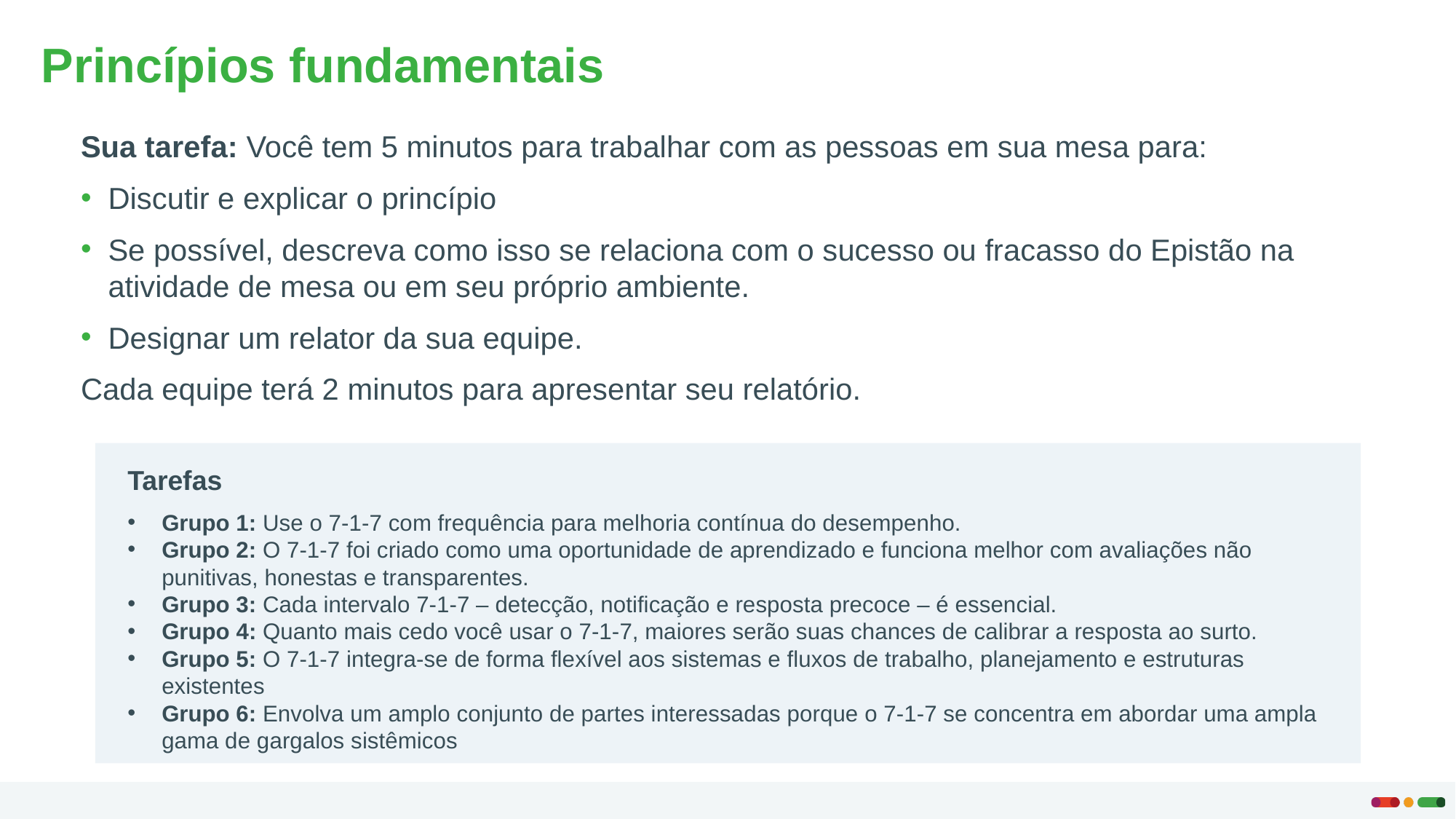

# Princípios fundamentais
Sua tarefa: Você tem 5 minutos para trabalhar com as pessoas em sua mesa para:
Discutir e explicar o princípio
Se possível, descreva como isso se relaciona com o sucesso ou fracasso do Epistão na atividade de mesa ou em seu próprio ambiente.
Designar um relator da sua equipe.
Cada equipe terá 2 minutos para apresentar seu relatório.

Tarefas

Grupo 1: Use o 7-1-7 com frequência para melhoria contínua do desempenho.
Grupo 2: O 7-1-7 foi criado como uma oportunidade de aprendizado e funciona melhor com avaliações não punitivas, honestas e transparentes.
Grupo 3: Cada intervalo 7-1-7 – detecção, notificação e resposta precoce – é essencial.
Grupo 4: Quanto mais cedo você usar o 7-1-7, maiores serão suas chances de calibrar a resposta ao surto.
Grupo 5: O 7-1-7 integra-se de forma flexível aos sistemas e fluxos de trabalho, planejamento e estruturas existentes
Grupo 6: Envolva um amplo conjunto de partes interessadas porque o 7-1-7 se concentra em abordar uma ampla gama de gargalos sistêmicos